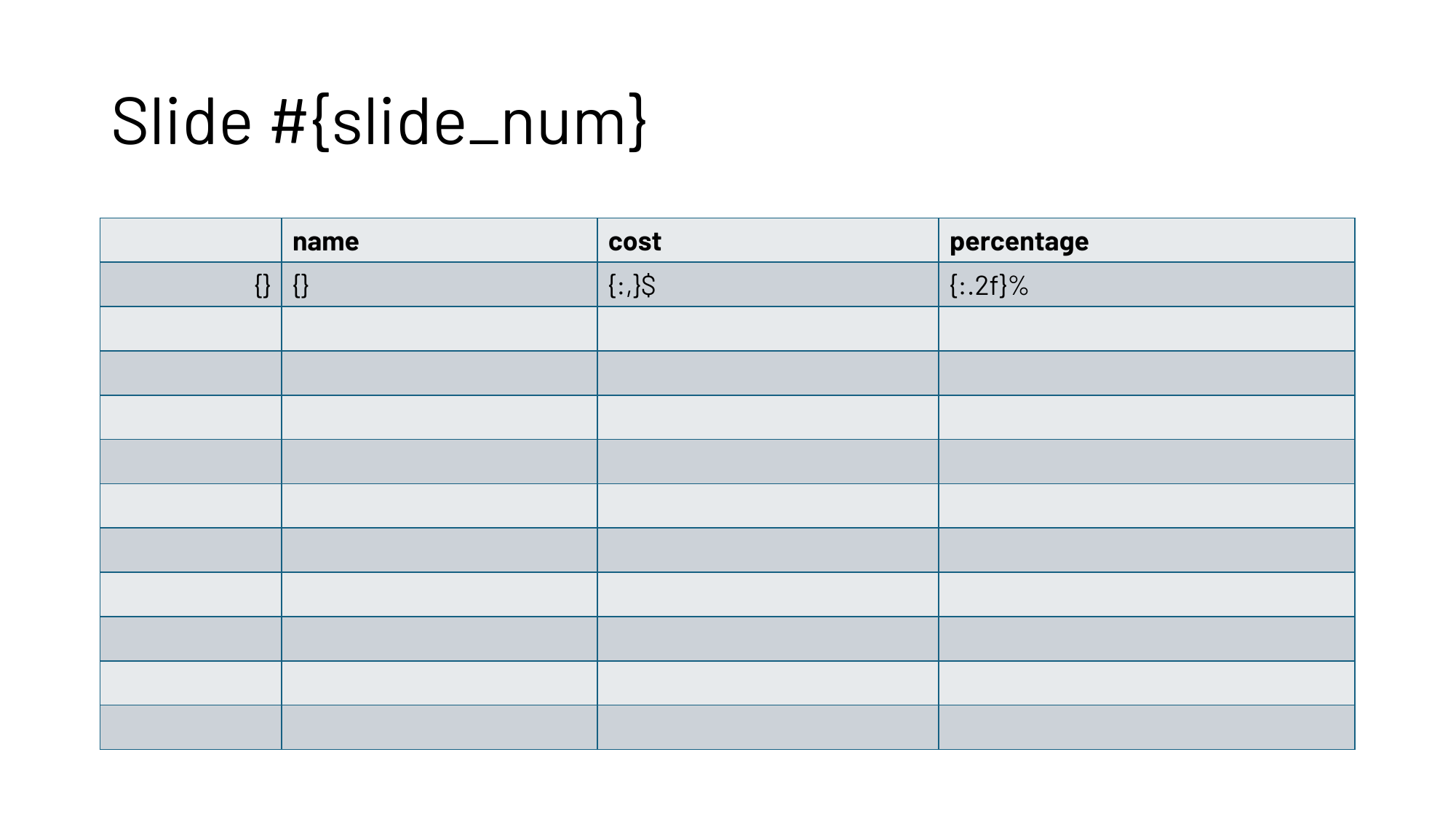

# Slide #{slide_num}
|  | name | cost | percentage |
| --- | --- | --- | --- |
| {} | {} | {:,}$ | {:.2f}% |
|  |  |  |  |
|  |  |  |  |
|  |  |  |  |
|  |  |  |  |
|  |  |  |  |
|  |  |  |  |
|  |  |  |  |
|  |  |  |  |
|  |  |  |  |
|  |  |  |  |